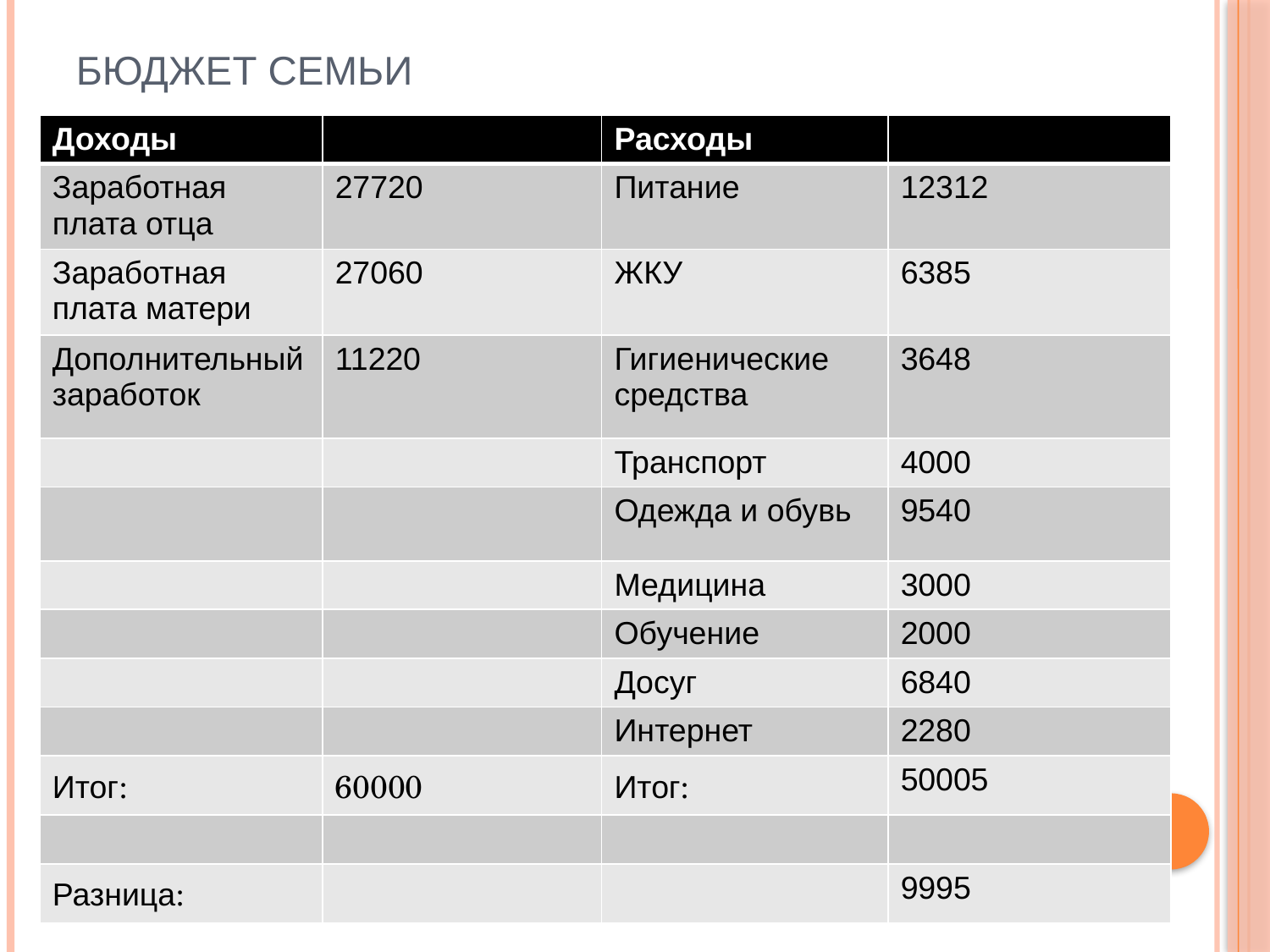

# Бюджет семьи
| Доходы |  | Расходы |  |
| --- | --- | --- | --- |
| Заработная плата отца | 27720 | Питание | 12312 |
| Заработная плата матери | 27060 | ЖКУ | 6385 |
| Дополнительный заработок | 11220 | Гигиенические средства | 3648 |
|  |  | Транспорт | 4000 |
|  |  | Одежда и обувь | 9540 |
|  |  | Медицина | 3000 |
|  |  | Обучение | 2000 |
|  |  | Досуг | 6840 |
|  |  | Интернет | 2280 |
| Итог: | 60000 | Итог: | 50005 |
|  |  |  |  |
| Разница: |  |  | 9995 |